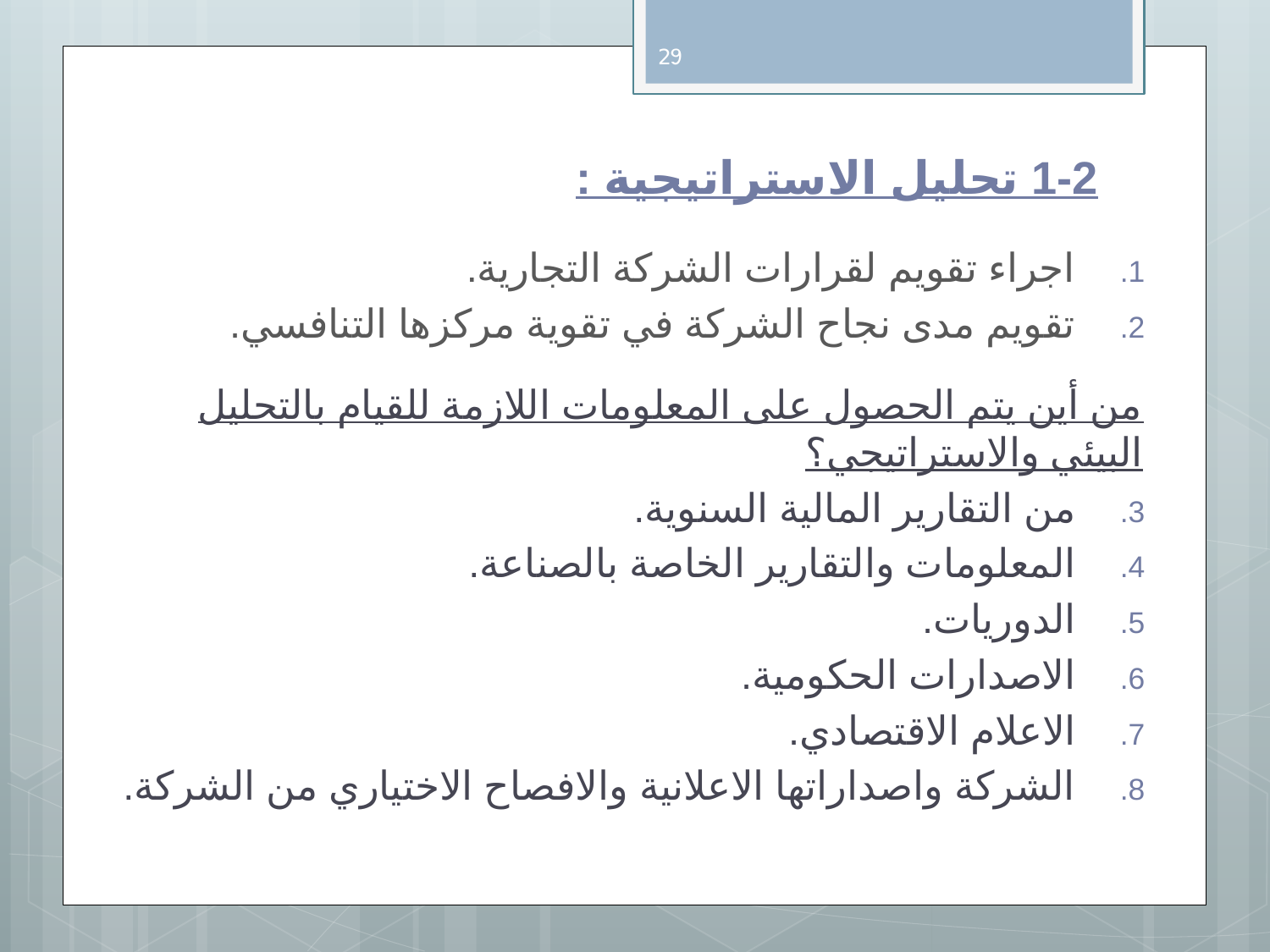

29
# 1-2 تحليل الاستراتيجية :
اجراء تقويم لقرارات الشركة التجارية.
تقويم مدى نجاح الشركة في تقوية مركزها التنافسي.

من أين يتم الحصول على المعلومات اللازمة للقيام بالتحليل البيئي والاستراتيجي؟
من التقارير المالية السنوية.
المعلومات والتقارير الخاصة بالصناعة.
الدوريات.
الاصدارات الحكومية.
الاعلام الاقتصادي.
الشركة واصداراتها الاعلانية والافصاح الاختياري من الشركة.